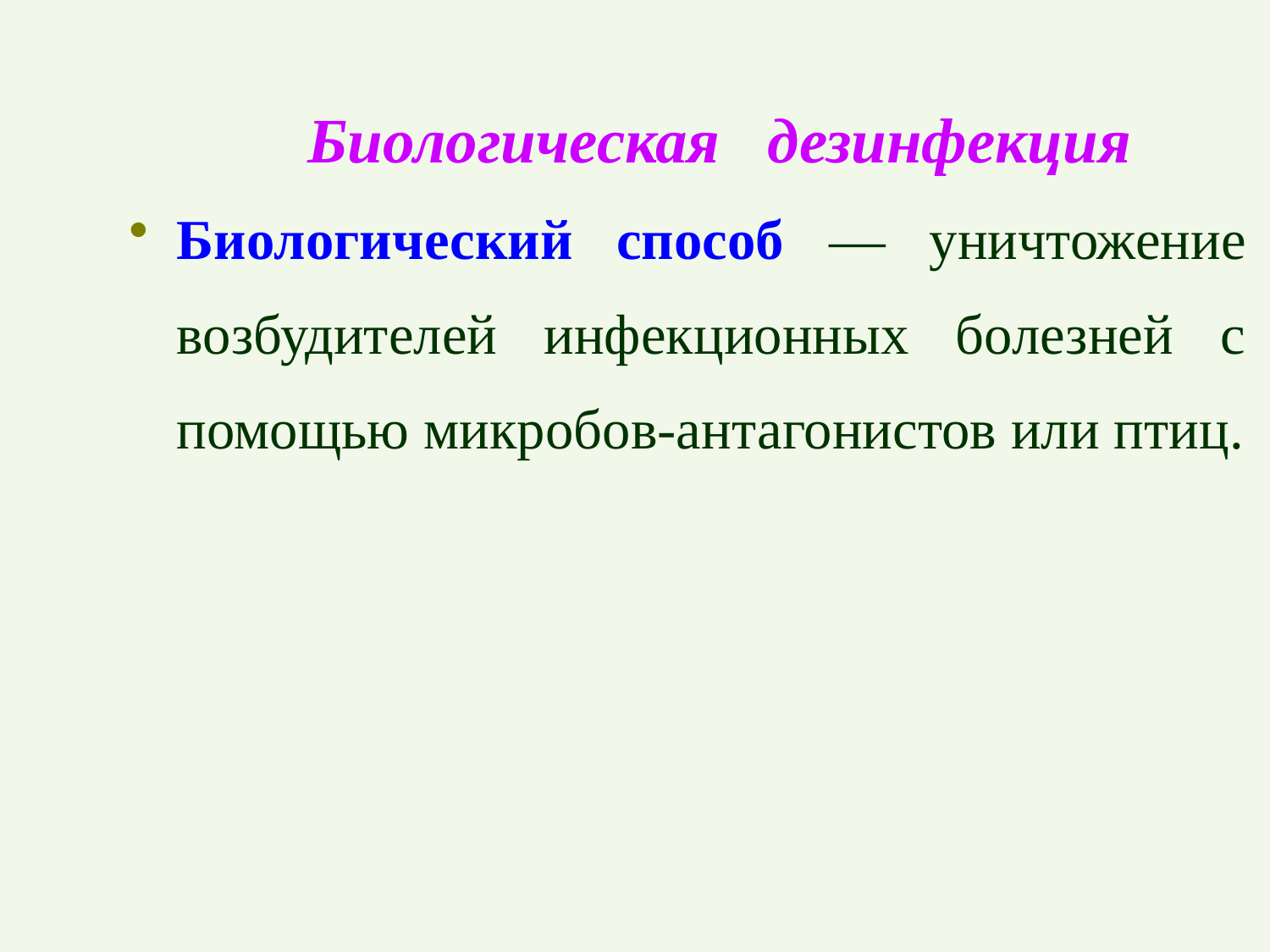

# Биологическая   дезинфекция
Биологический способ — уничтожение возбудителей инфекционных болезней с помощью микробов-антагонистов или птиц.